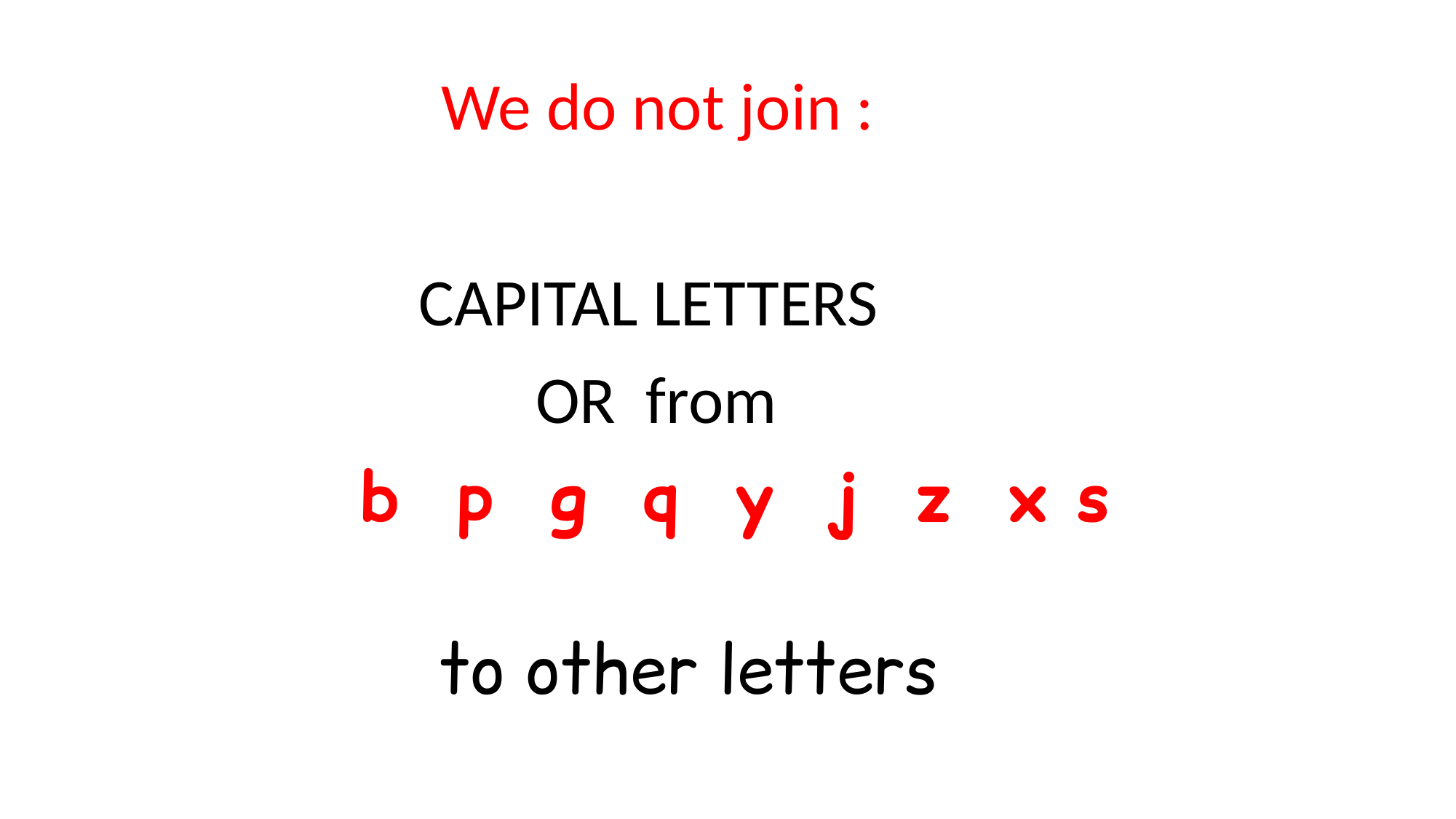

We do not join :

CAPITAL LETTERS
 OR  from
      b  p  g  q  y  j  z  x s

     to other letters